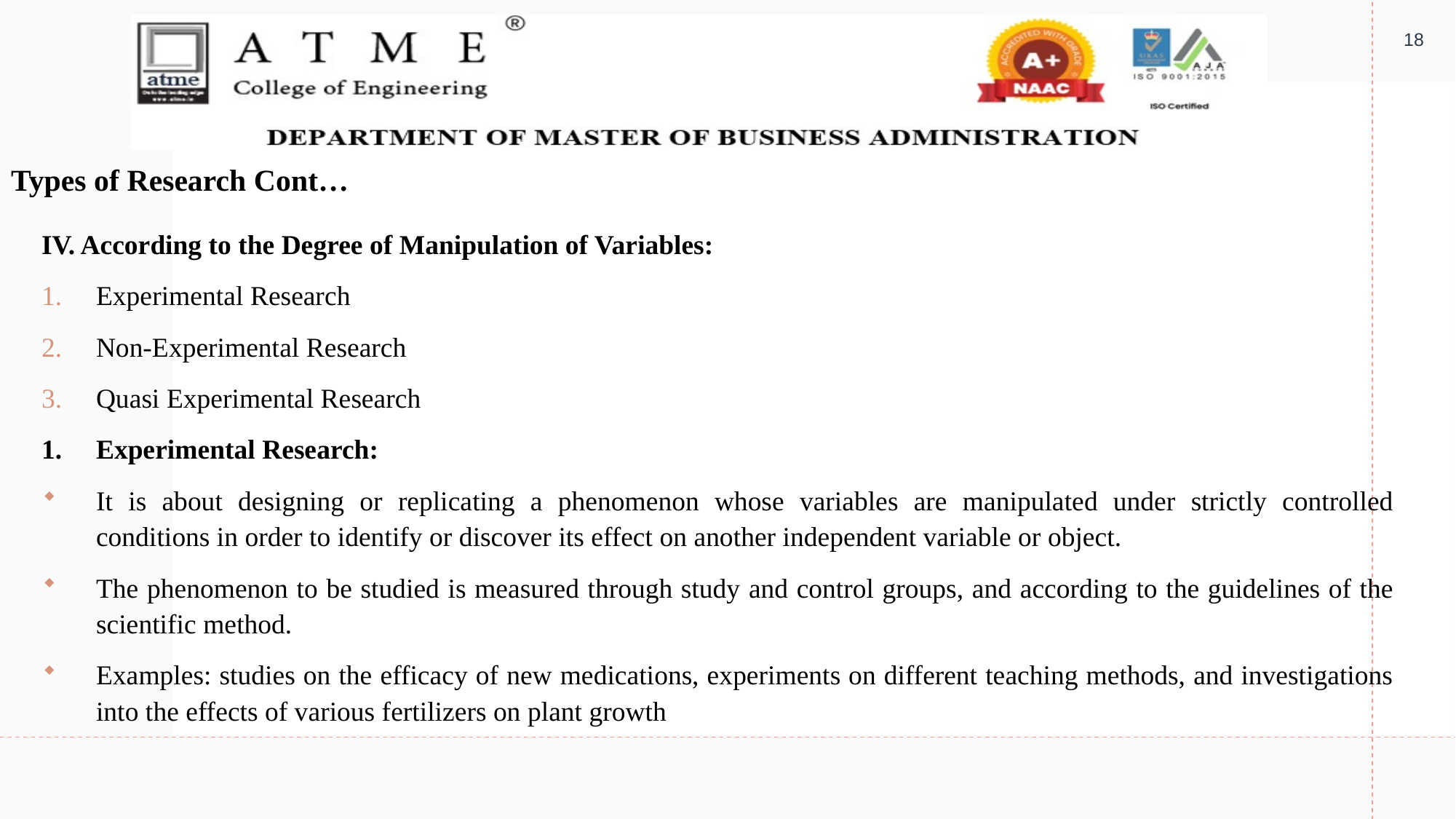

18
# Types of Research Cont…
IV. According to the Degree of Manipulation of Variables:
Experimental Research
Non-Experimental Research
Quasi Experimental Research
1. 	Experimental Research:
It is about designing or replicating a phenomenon whose variables are manipulated under strictly controlled conditions in order to identify or discover its effect on another independent variable or object.
The phenomenon to be studied is measured through study and control groups, and according to the guidelines of the scientific method.
Examples: studies on the efficacy of new medications, experiments on different teaching methods, and investigations into the effects of various fertilizers on plant growth